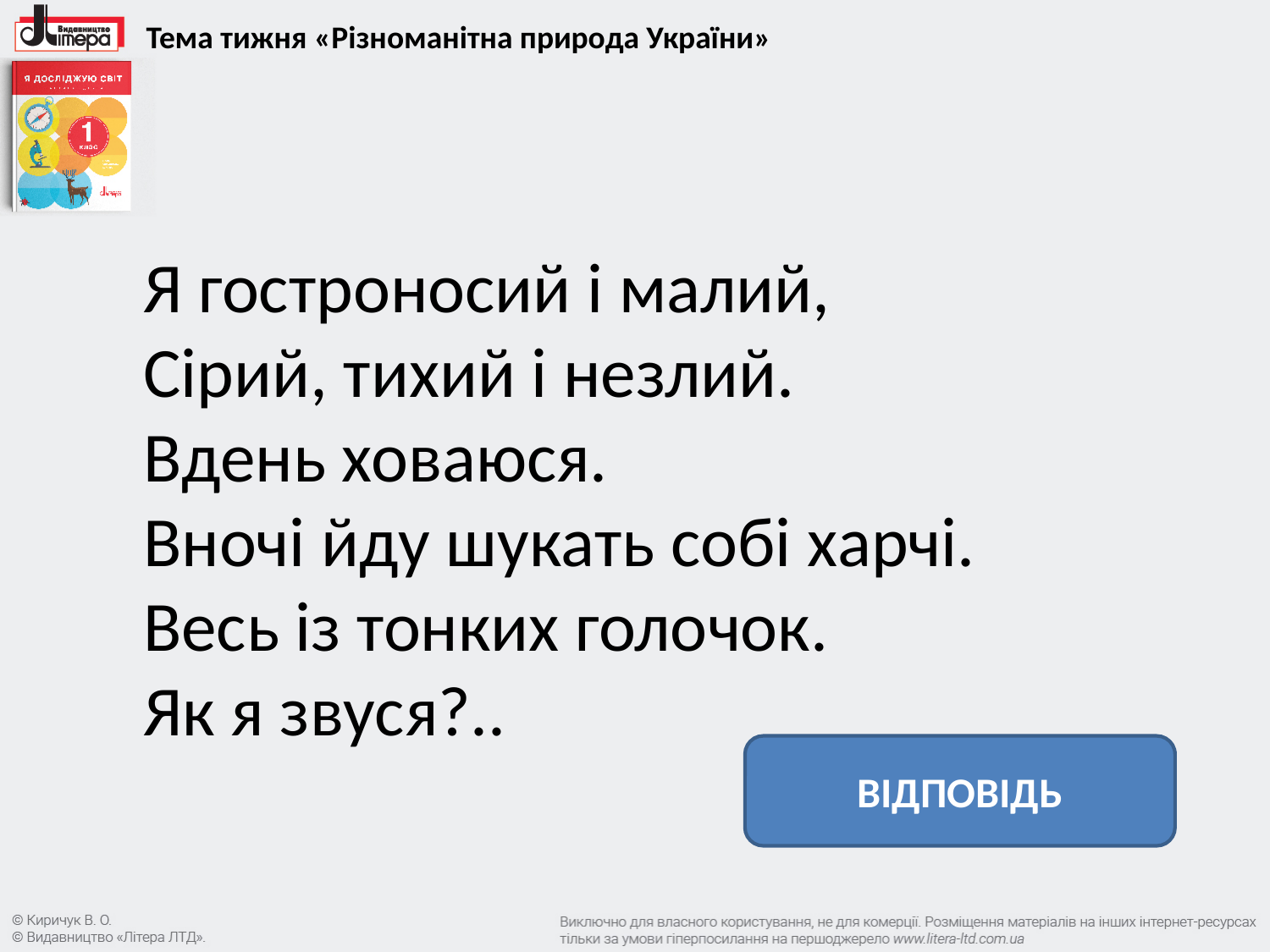

Тема тижня «Різноманітна природа України»
Я гостроносий і малий,
Сірий, тихий і незлий.
Вдень ховаюся.
Вночі йду шукать собі харчі.
Весь із тонких голочок.
Як я звуся?..
ВІДПОВІДЬ